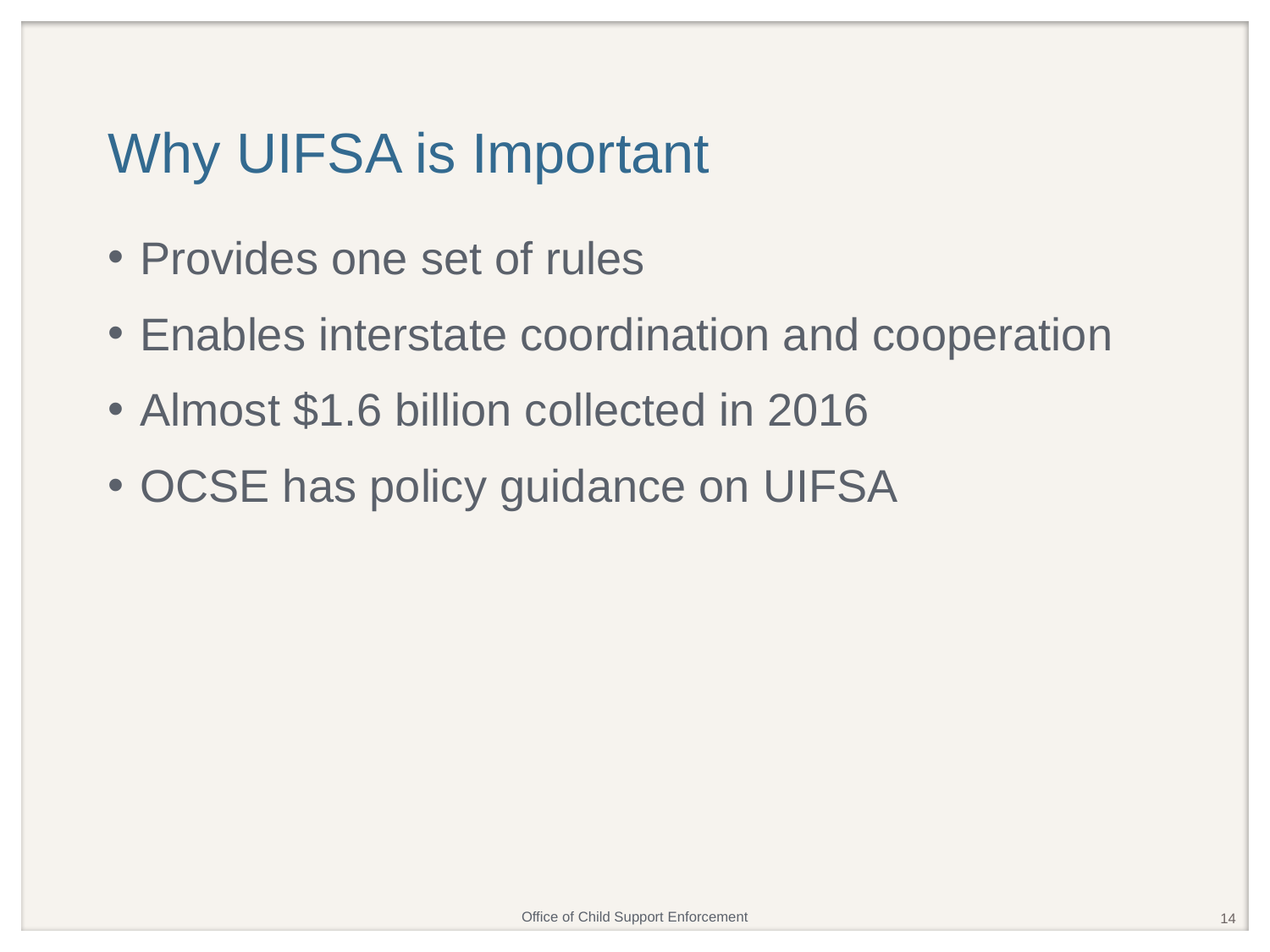

# Why UIFSA is Important
Provides one set of rules
Enables interstate coordination and cooperation
Almost $1.6 billion collected in 2016
OCSE has policy guidance on UIFSA
14